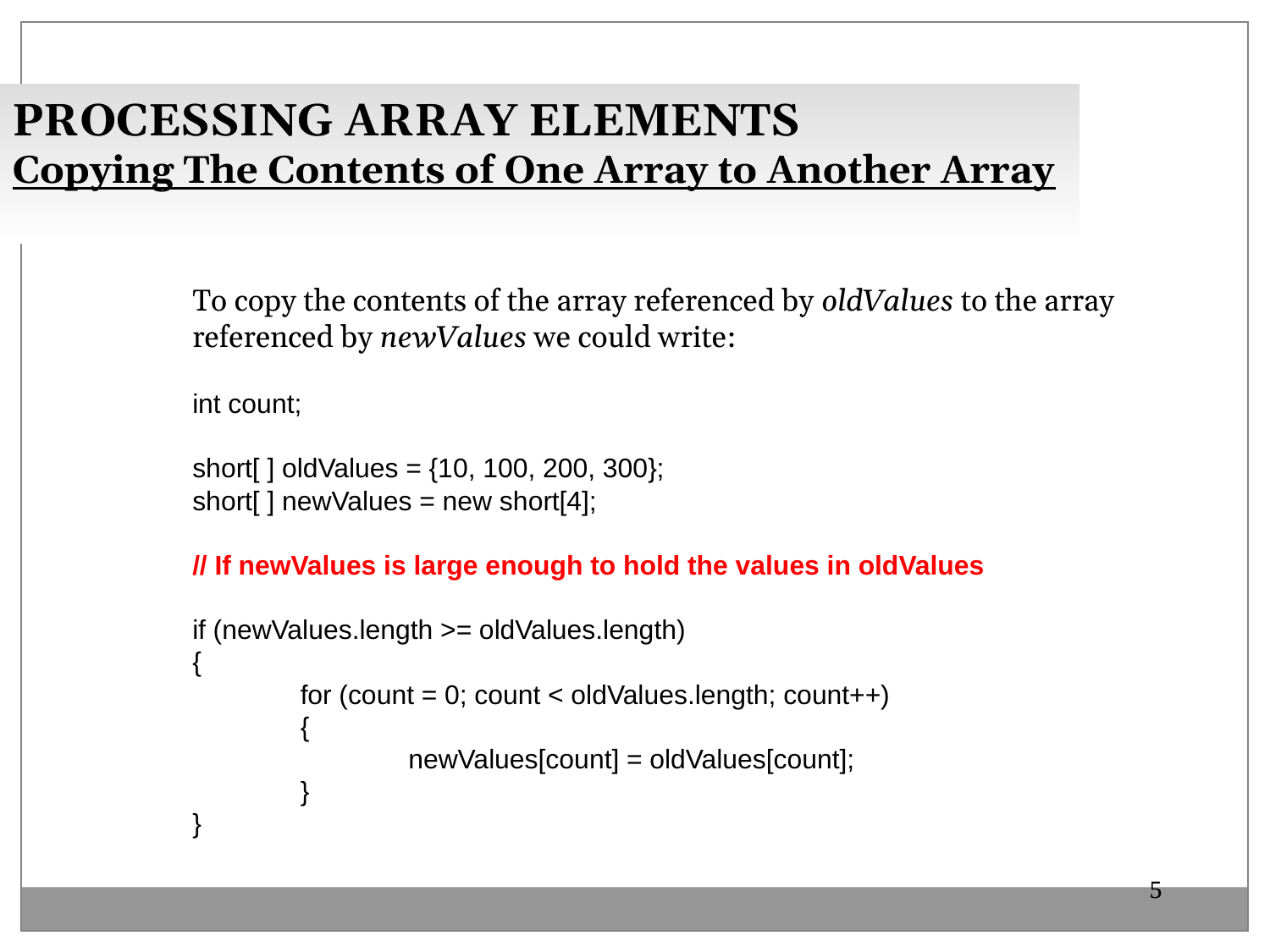

PROCESSING ARRAY ELEMENTS
Copying The Contents of One Array to Another Array
To copy the contents of the array referenced by oldValues to the array referenced by newValues we could write:

int count;

short[ ] oldValues = {10, 100, 200, 300};
short[ ] newValues = new short[4];

// If newValues is large enough to hold the values in oldValues

if (newValues.length >= oldValues.length)
{
	for (count = 0; count < oldValues.length; count++)
	{
		newValues[count] = oldValues[count];
	}
}

5
5